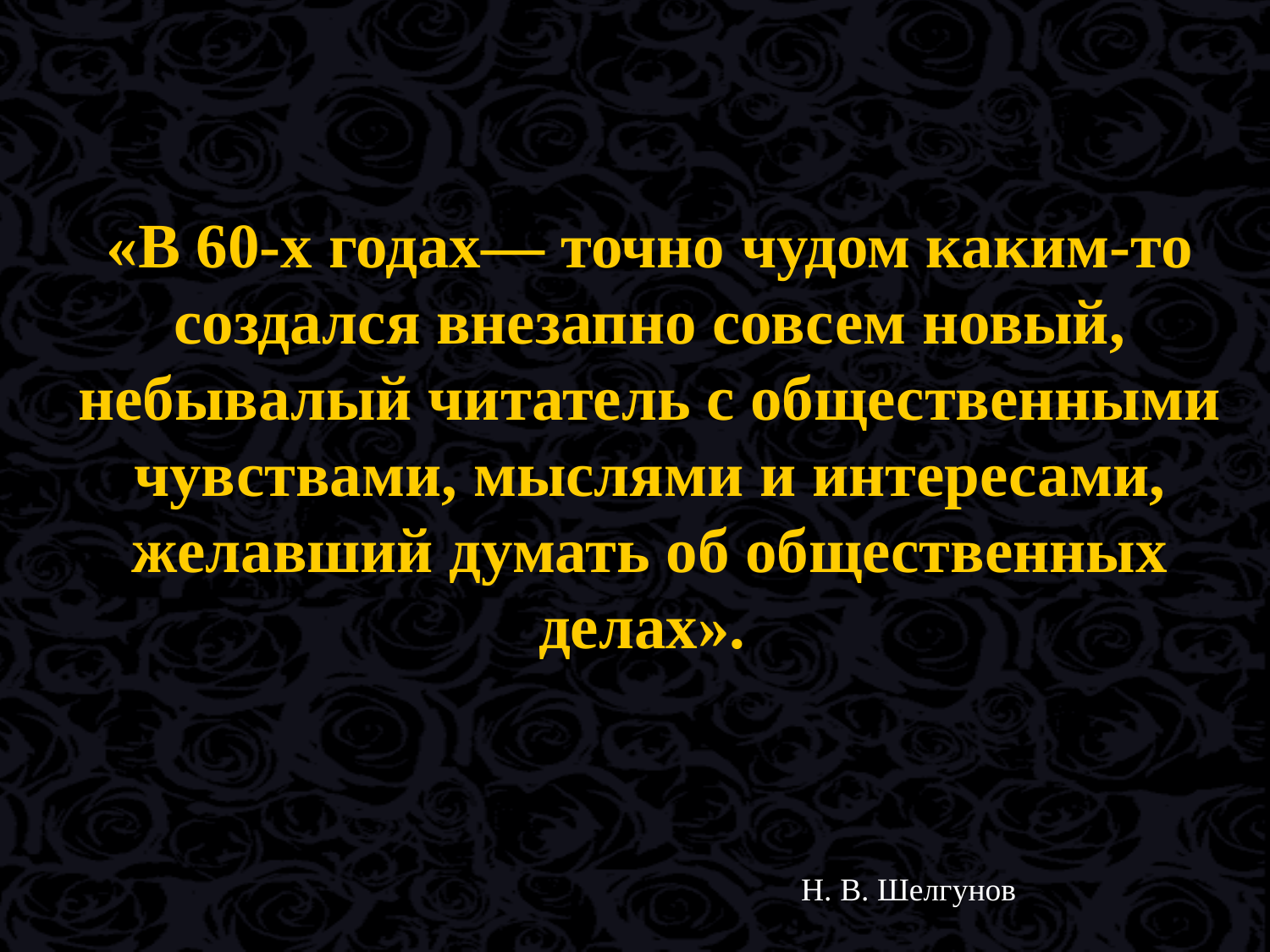

«В 60-х годах— точно чудом каким-то создался внезапно совсем новый, небывалый читатель с общественными чувствами, мыслями и интересами, желавший думать об общественных делах».
Н. В. Шелгунов